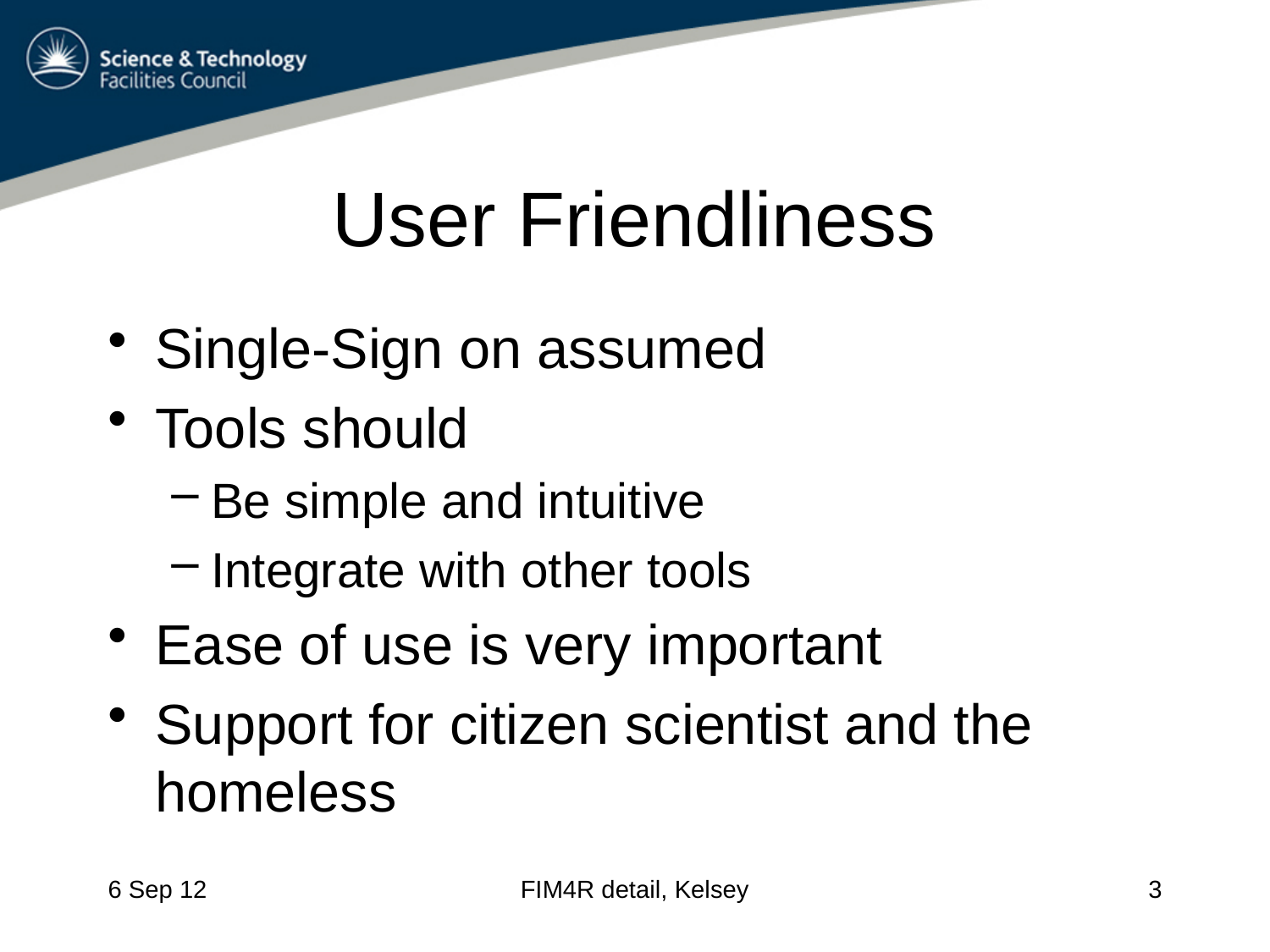

# User Friendliness
Single-Sign on assumed
Tools should
Be simple and intuitive
Integrate with other tools
Ease of use is very important
Support for citizen scientist and the homeless
6 Sep 12
FIM4R detail, Kelsey
3